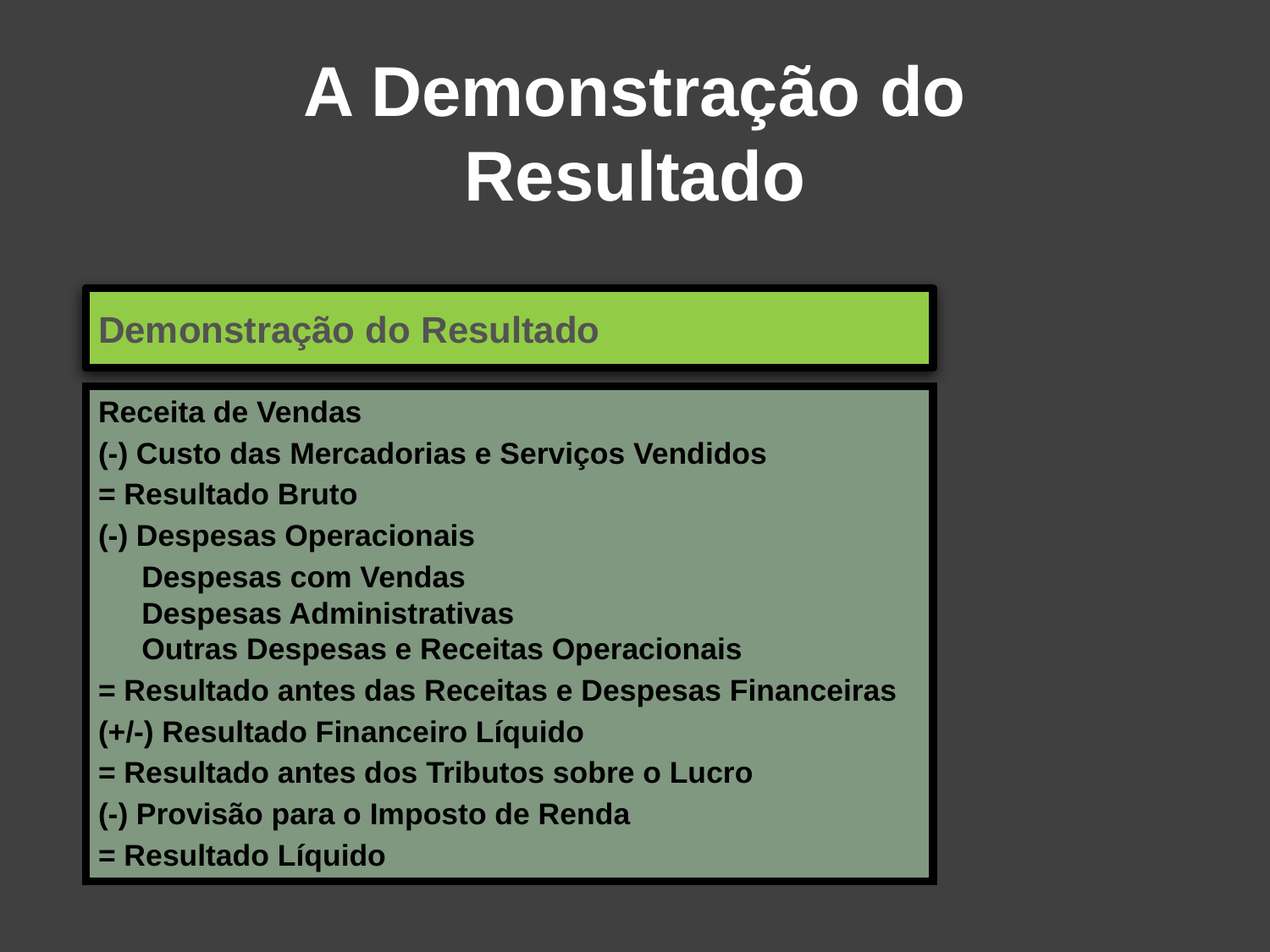

# A Demonstração do Resultado
Demonstração do Resultado
Receita de Vendas
(-) Custo das Mercadorias e Serviços Vendidos
= Resultado Bruto
(-) Despesas Operacionais
Despesas com Vendas
Despesas Administrativas
Outras Despesas e Receitas Operacionais
= Resultado antes das Receitas e Despesas Financeiras
(+/-) Resultado Financeiro Líquido
= Resultado antes dos Tributos sobre o Lucro
(-) Provisão para o Imposto de Renda
= Resultado Líquido